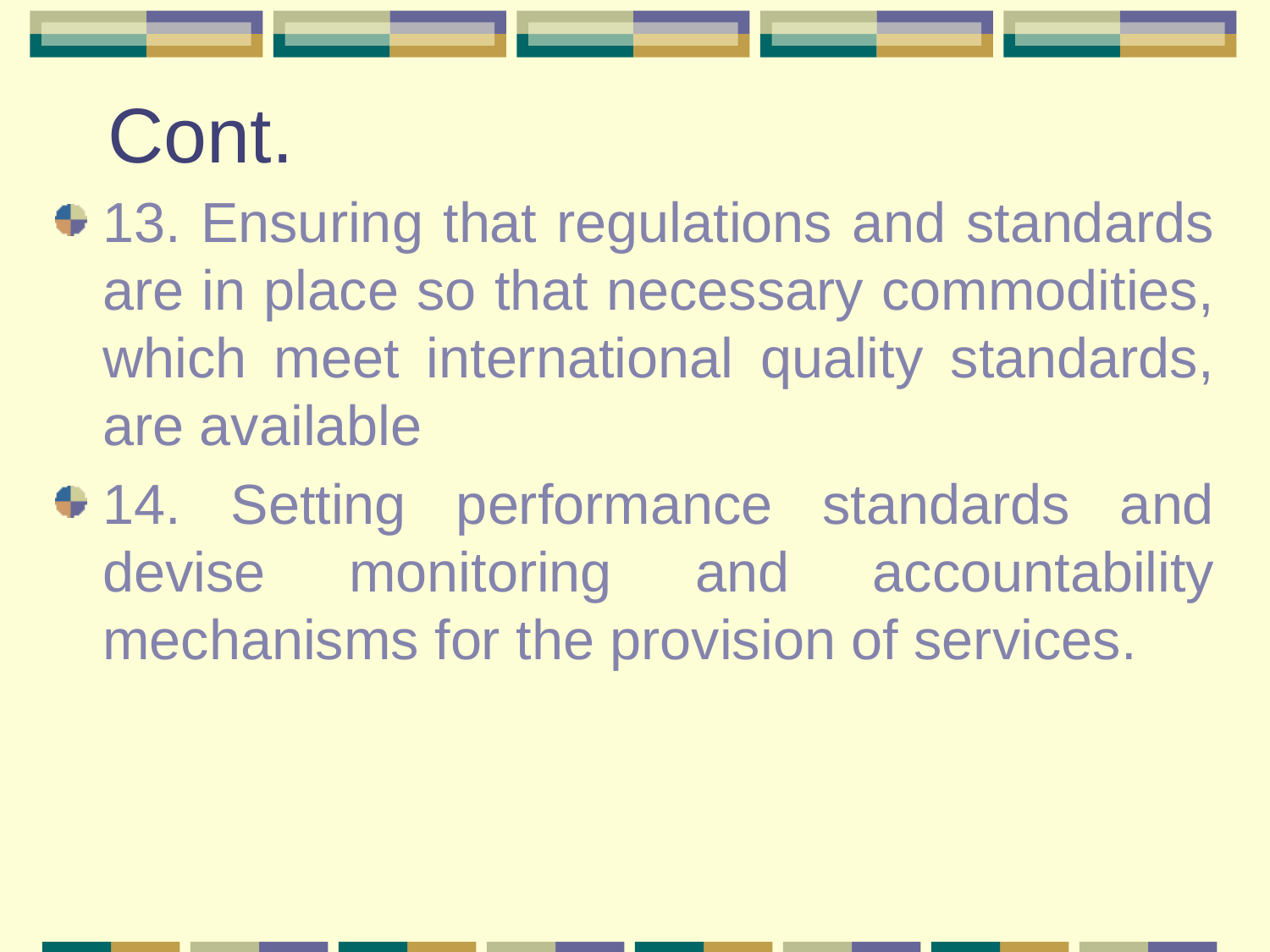

# Cont.
13. Ensuring that regulations and standards are in place so that necessary commodities, which meet international quality standards, are available
14. Setting performance standards and devise monitoring and accountability mechanisms for the provision of services.